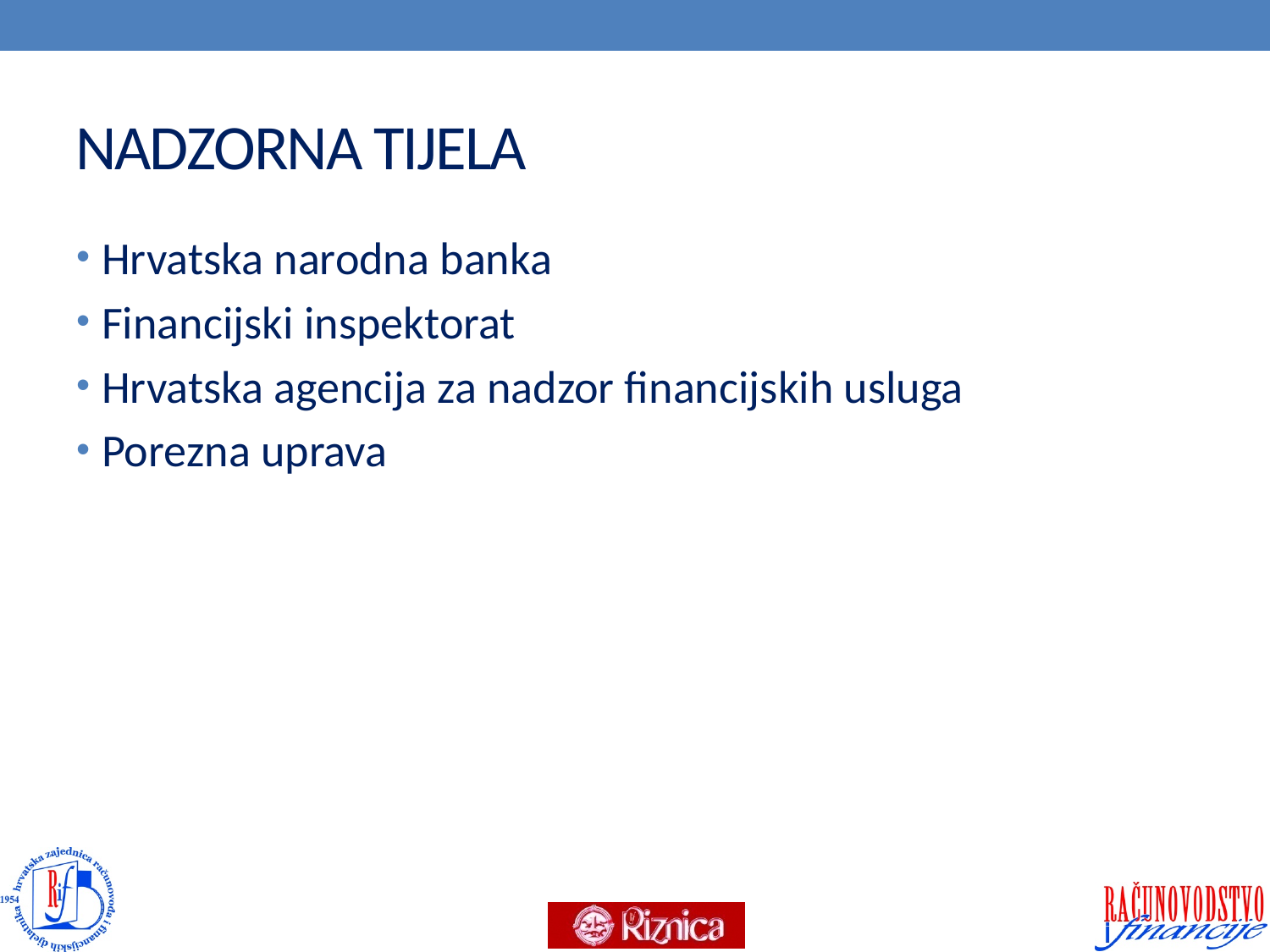

# NADZORNA TIJELA
Hrvatska narodna banka
Financijski inspektorat
Hrvatska agencija za nadzor financijskih usluga
Porezna uprava